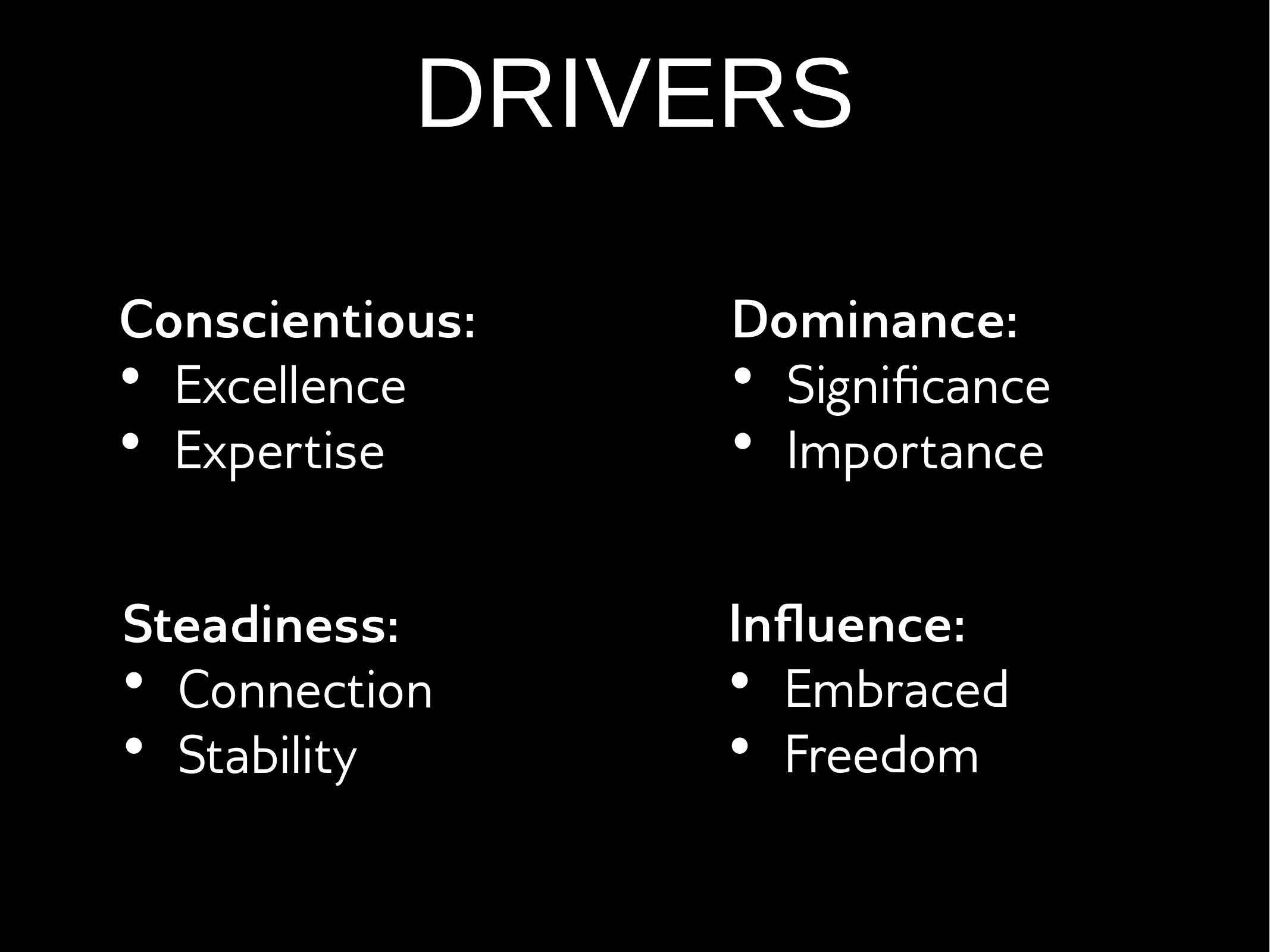

DRIVERS
Conscientious:
  Excellence
  Expertise
Dominance:
  Significance
  Importance
Influence:
  Embraced
  Freedom
Steadiness:
  Connection
  Stability